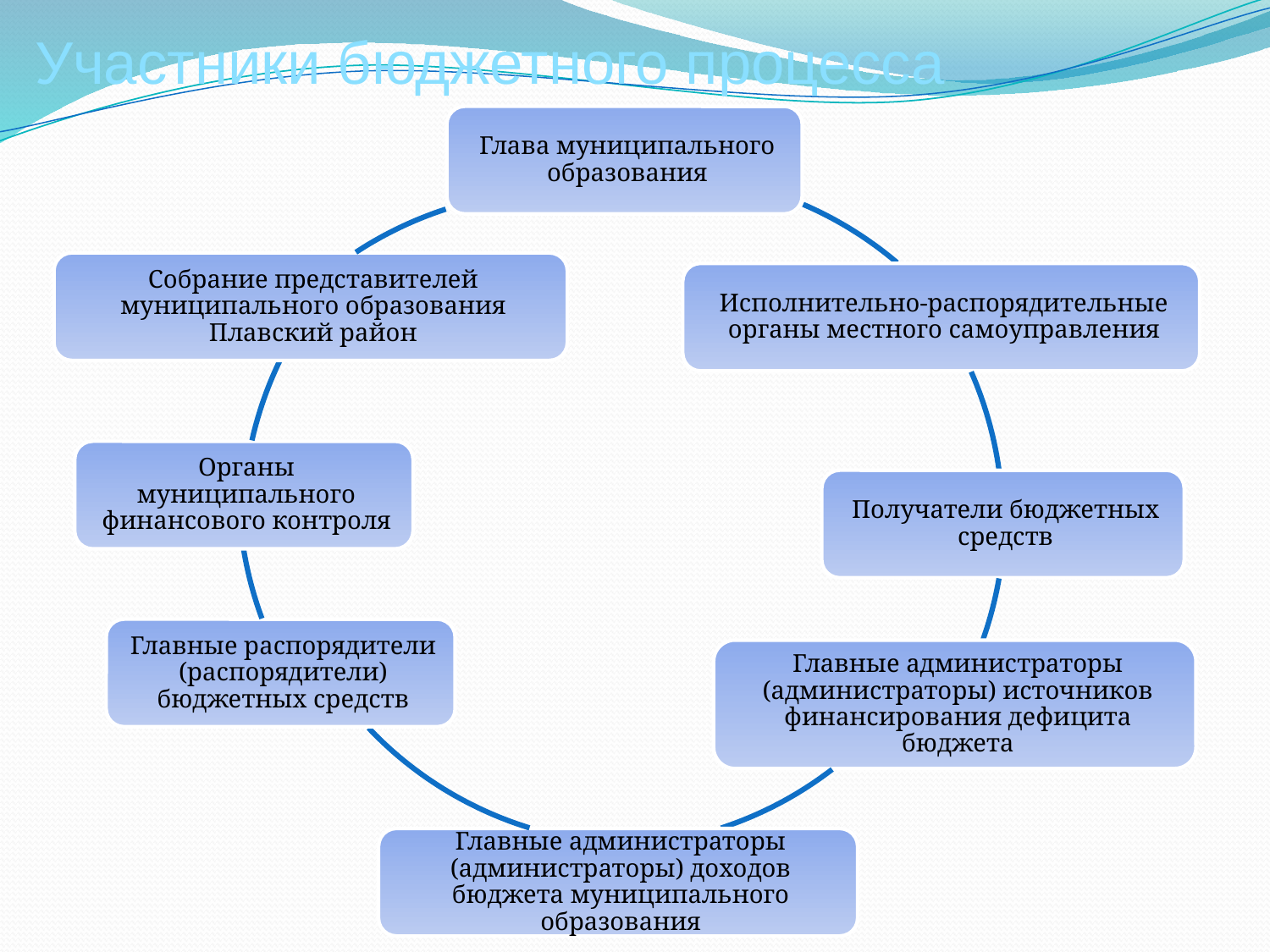

# Участники бюджетного процесса
Глава муниципального образования
Исполнительно-распорядительные органы местного самоуправления
Получатели бюджетных средств
Главные администраторы (администраторы) источников финансирования дефицита бюджета
Главные администраторы (администраторы) доходов бюджета муниципального образования
Главные распорядители (распорядители) бюджетных средств
Органы муниципального финансового контроля
Собрание представителей муниципального образования Плавский район